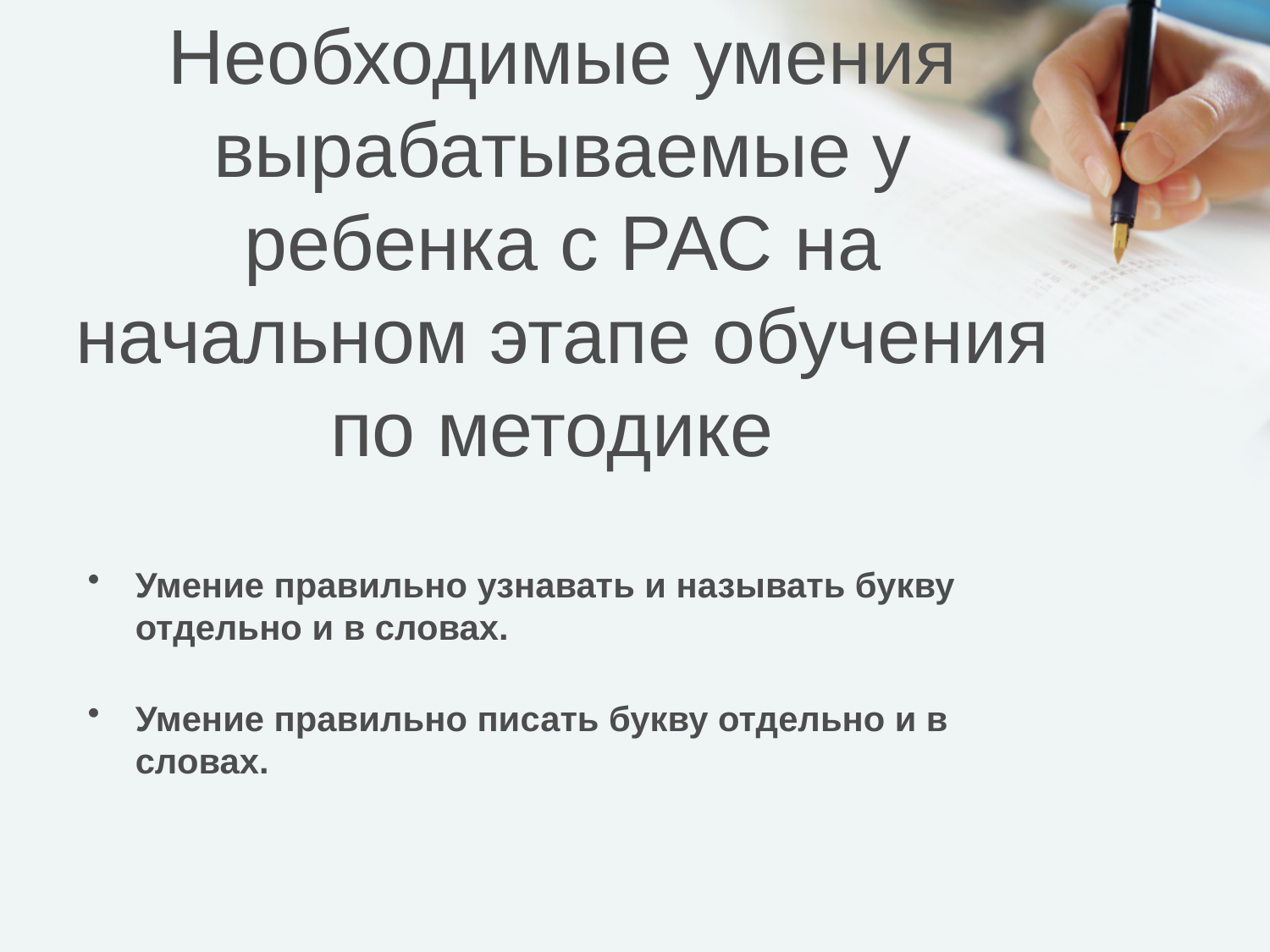

# Необходимые умения вырабатываемые у ребенка с РАС на начальном этапе обучения по методике
Умение правильно узнавать и называть букву отдельно и в словах.
Умение правильно писать букву отдельно и в словах.